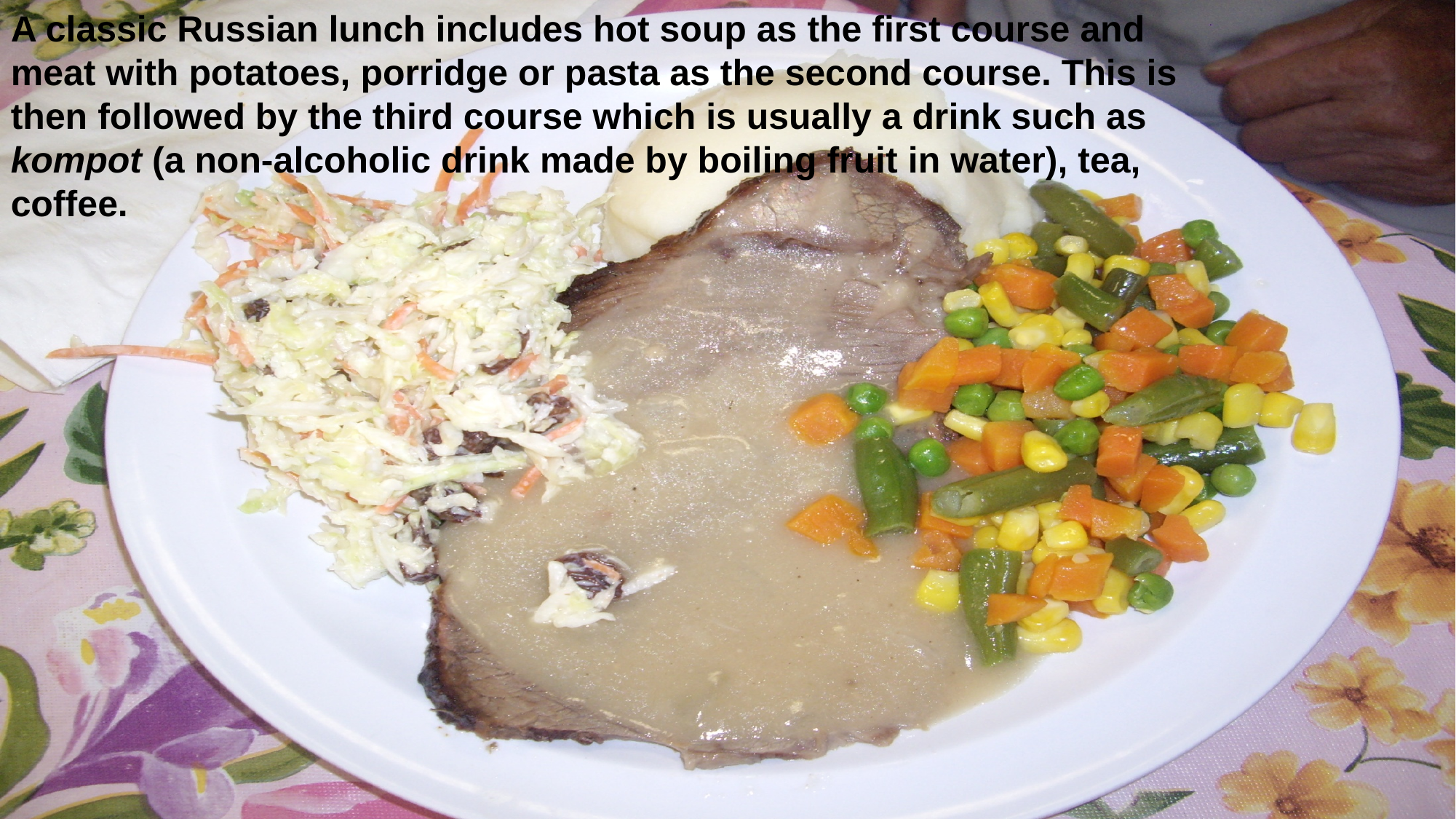

A classic Russian lunch includes hot soup as the first course and meat with potatoes, porridge or pasta as the second course. This is then followed by the third course which is usually a drink such as kompot (a non-alcoholic drink made by boiling fruit in water), tea, coffee.